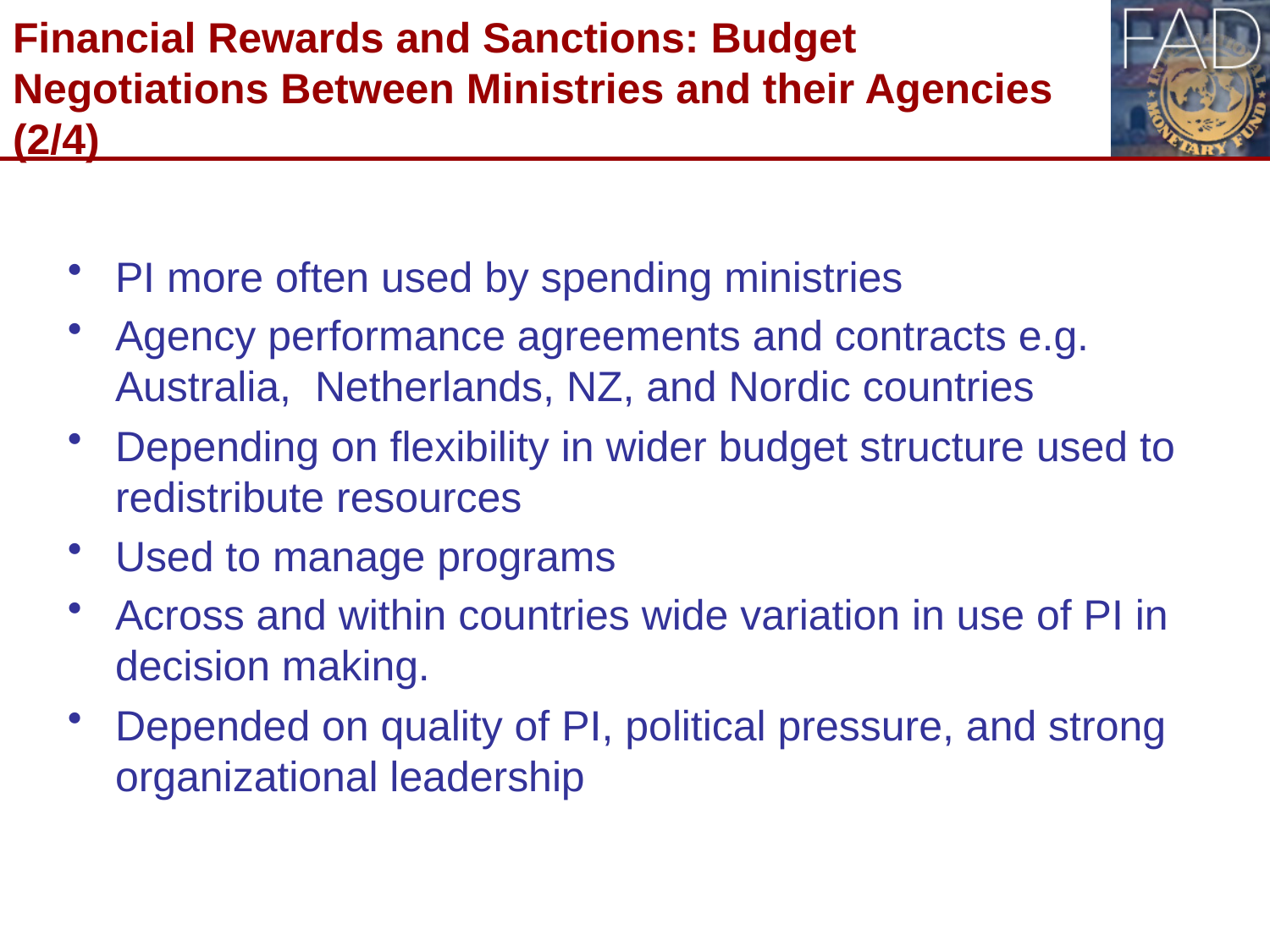

# Financial Rewards and Sanctions: Budget Negotiations Between Ministries and their Agencies (2/4)
PI more often used by spending ministries
Agency performance agreements and contracts e.g. Australia,  Netherlands, NZ, and Nordic countries
Depending on flexibility in wider budget structure used to redistribute resources
Used to manage programs
Across and within countries wide variation in use of PI in decision making.
Depended on quality of PI, political pressure, and strong organizational leadership